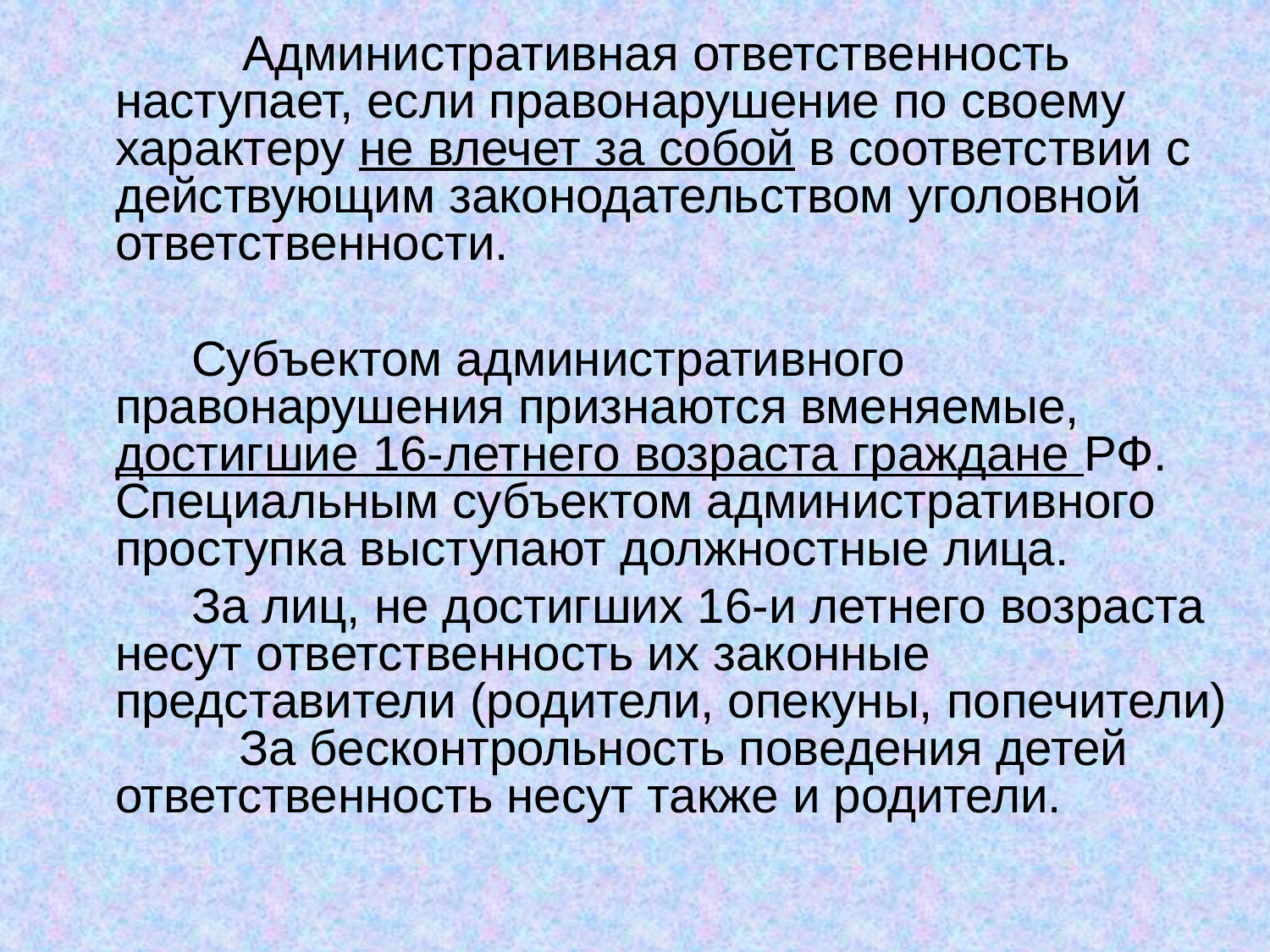

Административная ответственность наступает, если правонарушение по своему характеру не влечет за собой в соответствии с действующим законодательством уголовной ответственности.
         Субъектом административного правонарушения признаются вменяемые, достигшие 16-летнего возраста граждане РФ. Специальным субъектом административного проступка выступают должностные лица.
         За лиц, не достигших 16-и летнего возраста несут ответственность их законные представители (родители, опекуны, попечители)
         За бесконтрольность поведения детей ответственность несут также и родители.